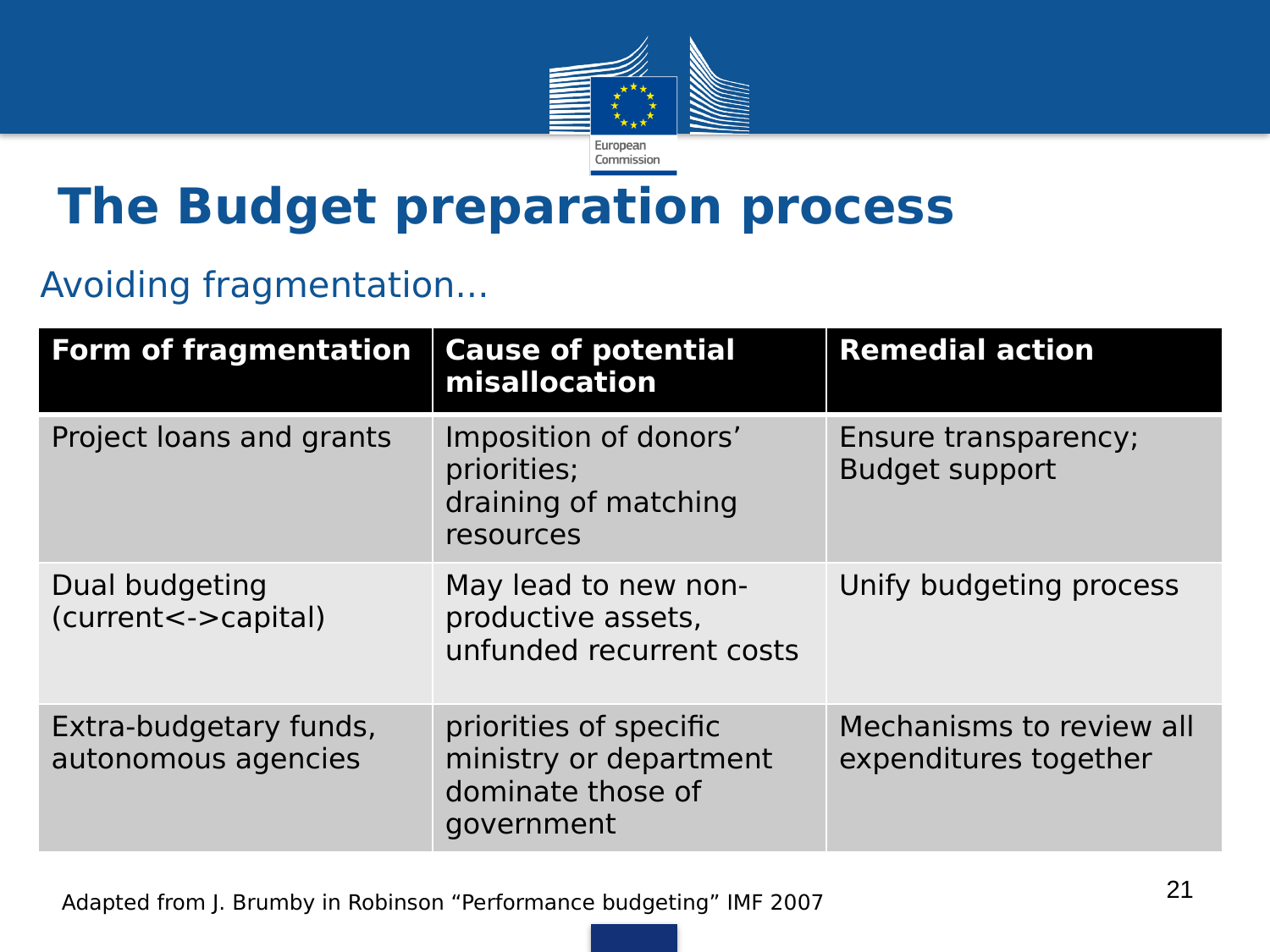

The Budget preparation process
Avoiding fragmentation...
| Form of fragmentation | Cause of potential misallocation | Remedial action |
| --- | --- | --- |
| Project loans and grants | Imposition of donors’ priorities; draining of matching resources | Ensure transparency; Budget support |
| Dual budgeting (current<->capital) | May lead to new non-productive assets, unfunded recurrent costs | Unify budgeting process |
| Extra-budgetary funds, autonomous agencies | priorities of specific ministry or department dominate those of government | Mechanisms to review all expenditures together |
21
Adapted from J. Brumby in Robinson “Performance budgeting” IMF 2007